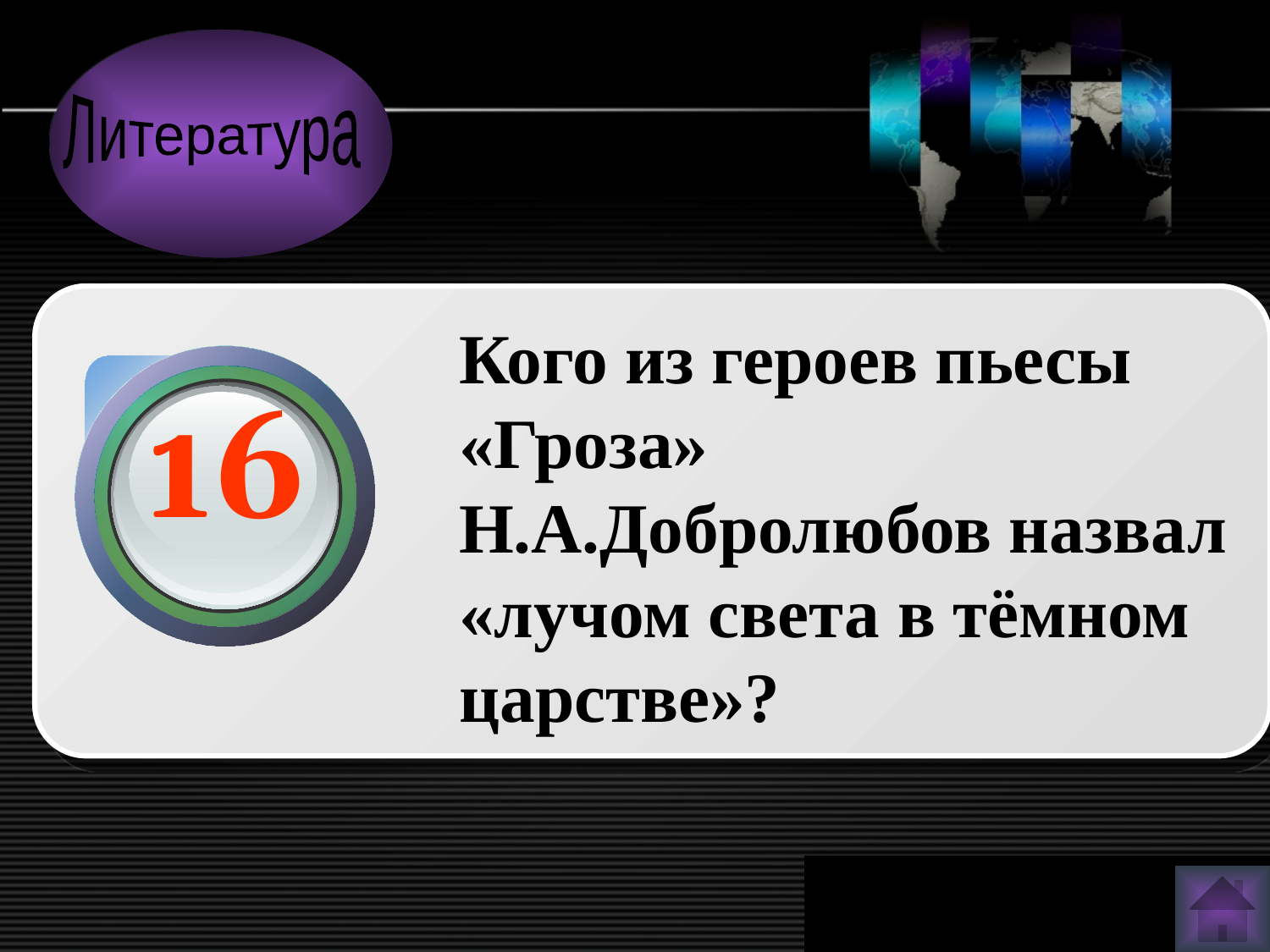

Литература

Кого из героев пьесы «Гроза» Н.А.Добролюбов назвал «лучом света в тёмном царстве»?

16

www.themegallery.com